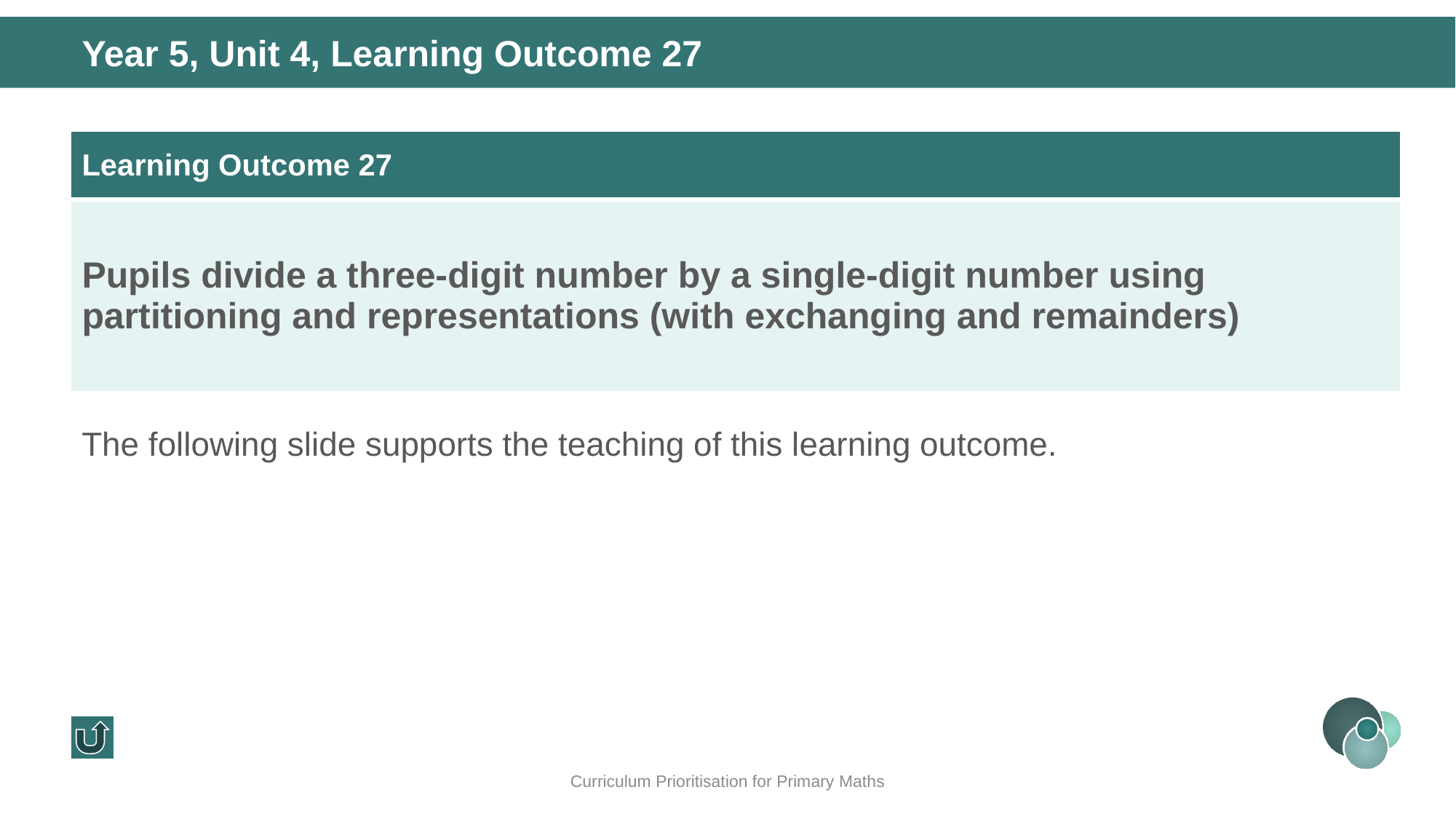

Year 5, Unit 4, Learning Outcome 27
| Learning Outcome 27 |
| --- |
| Pupils divide a three-digit number by a single-digit number using partitioning and representations (with exchanging and remainders) |
The following slide supports the teaching of this learning outcome.

Curriculum Prioritisation for Primary Maths